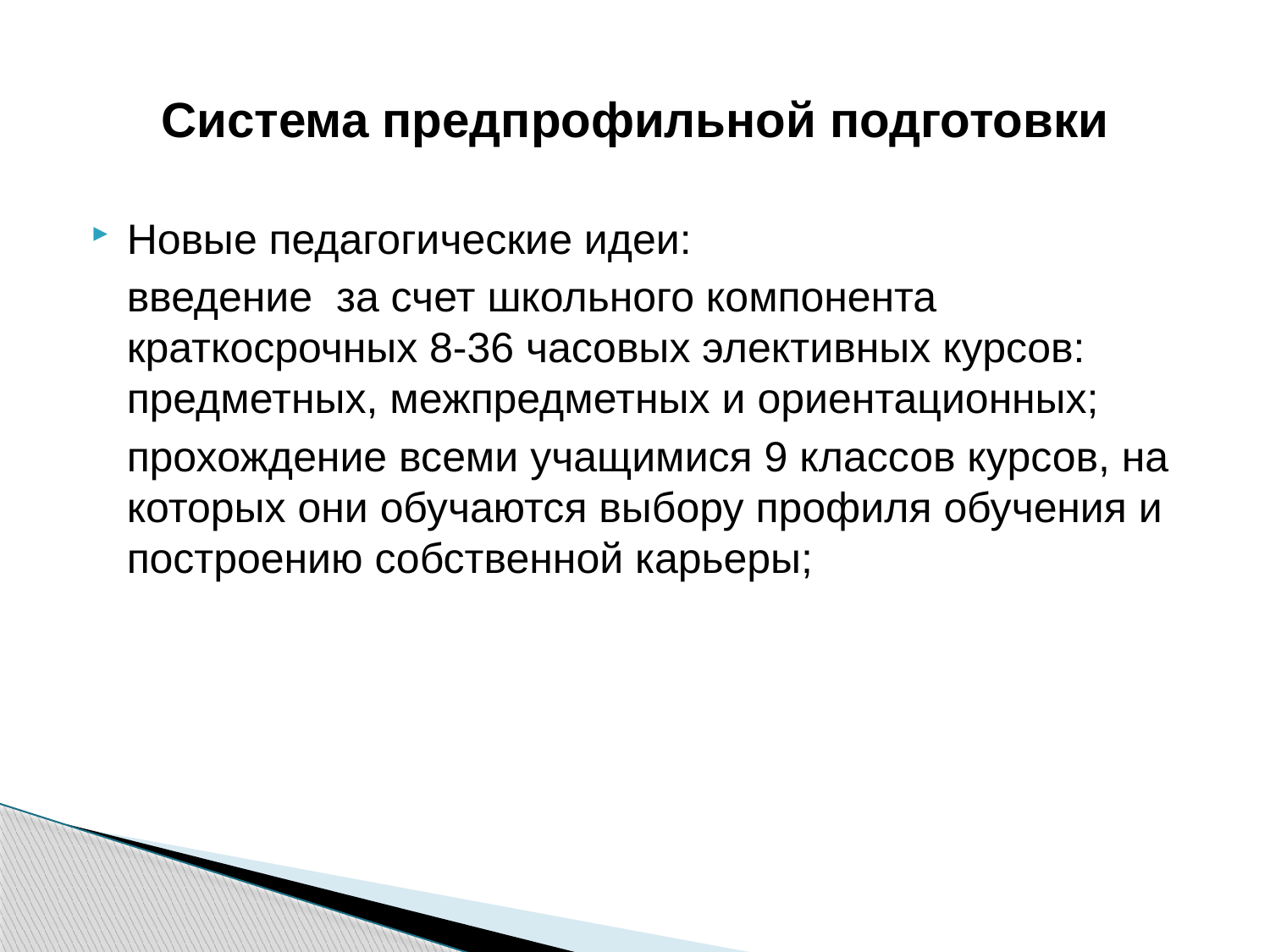

# Система предпрофильной подготовки
Новые педагогические идеи:
	введение  за счет школьного компонента краткосрочных 8-36 часовых элективных курсов: предметных, межпредметных и ориентационных;
	прохождение всеми учащимися 9 классов курсов, на которых они обучаются выбору профиля обучения и построению собственной карьеры;